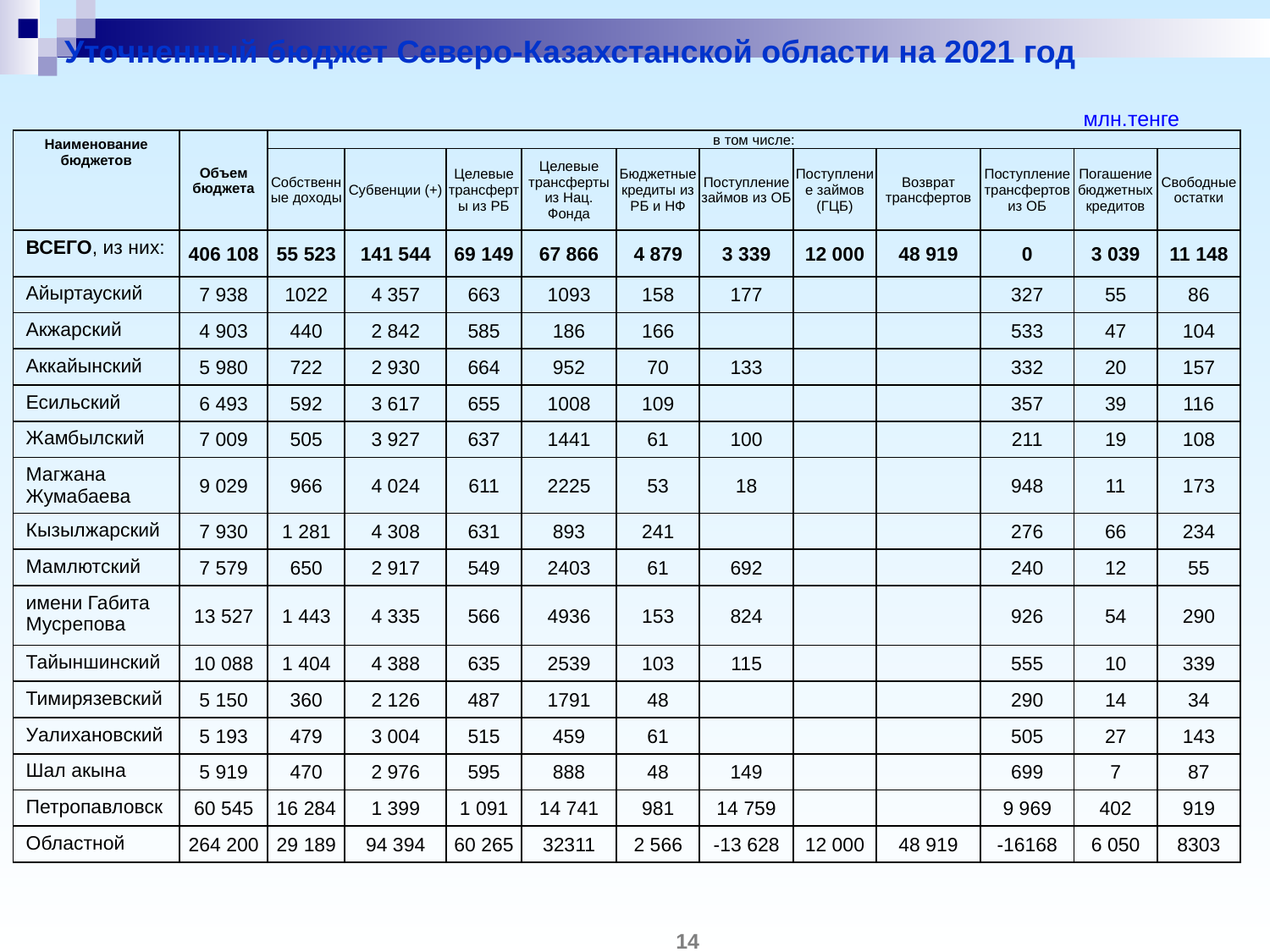

# Уточненный бюджет Северо-Казахстанской области на 2021 год
млн.тенге
| Наименование бюджетов | Объем бюджета | в том числе: |  |  |  |  |  |  |  |  |  |  |
| --- | --- | --- | --- | --- | --- | --- | --- | --- | --- | --- | --- | --- |
|  |  | Собственные доходы | Субвенции (+) | Целевые трансферты из РБ | Целевые трансферты из Нац. Фонда | Бюджетные кредиты из РБ и НФ | Поступление займов из ОБ | Поступление займов (ГЦБ) | Возврат трансфертов | Поступление трансфертов из ОБ | Погашение бюджетных кредитов | Свободные остатки |
| ВСЕГО, из них: | 406 108 | 55 523 | 141 544 | 69 149 | 67 866 | 4 879 | 3 339 | 12 000 | 48 919 | 0 | 3 039 | 11 148 |
| Айыртауский | 7 938 | 1022 | 4 357 | 663 | 1093 | 158 | 177 |  |  | 327 | 55 | 86 |
| Акжарский | 4 903 | 440 | 2 842 | 585 | 186 | 166 |  |  |  | 533 | 47 | 104 |
| Аккайынский | 5 980 | 722 | 2 930 | 664 | 952 | 70 | 133 |  |  | 332 | 20 | 157 |
| Есильский | 6 493 | 592 | 3 617 | 655 | 1008 | 109 |  |  |  | 357 | 39 | 116 |
| Жамбылский | 7 009 | 505 | 3 927 | 637 | 1441 | 61 | 100 |  |  | 211 | 19 | 108 |
| Магжана Жумабаева | 9 029 | 966 | 4 024 | 611 | 2225 | 53 | 18 |  |  | 948 | 11 | 173 |
| Кызылжарский | 7 930 | 1 281 | 4 308 | 631 | 893 | 241 |  |  |  | 276 | 66 | 234 |
| Мамлютский | 7 579 | 650 | 2 917 | 549 | 2403 | 61 | 692 |  |  | 240 | 12 | 55 |
| имени Габита Мусрепова | 13 527 | 1 443 | 4 335 | 566 | 4936 | 153 | 824 |  |  | 926 | 54 | 290 |
| Тайыншинский | 10 088 | 1 404 | 4 388 | 635 | 2539 | 103 | 115 |  |  | 555 | 10 | 339 |
| Тимирязевский | 5 150 | 360 | 2 126 | 487 | 1791 | 48 |  |  |  | 290 | 14 | 34 |
| Уалихановский | 5 193 | 479 | 3 004 | 515 | 459 | 61 |  |  |  | 505 | 27 | 143 |
| Шал акына | 5 919 | 470 | 2 976 | 595 | 888 | 48 | 149 |  |  | 699 | 7 | 87 |
| Петропавловск | 60 545 | 16 284 | 1 399 | 1 091 | 14 741 | 981 | 14 759 |  |  | 9 969 | 402 | 919 |
| Областной | 264 200 | 29 189 | 94 394 | 60 265 | 32311 | 2 566 | -13 628 | 12 000 | 48 919 | -16168 | 6 050 | 8303 |
14